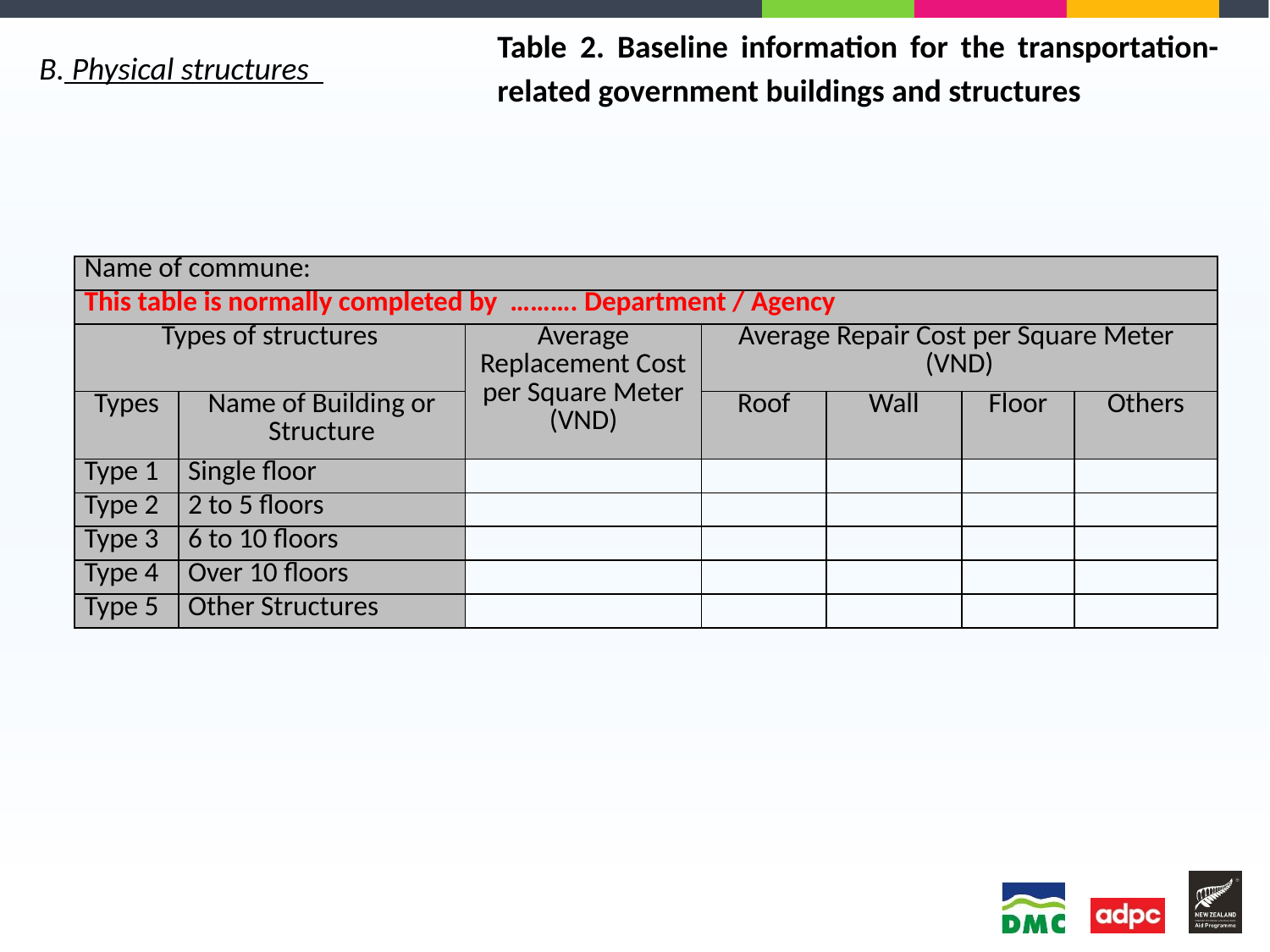

Table 2. Baseline information for the transportation-related government buildings and structures
B. Physical structures
| Name of commune: |  |  |  |  |  |  |
| --- | --- | --- | --- | --- | --- | --- |
| This table is normally completed by ………. Department / Agency |  |  |  |  |  |  |
| Types of structures |  | Average Replacement Cost per Square Meter (VND) | Average Repair Cost per Square Meter (VND) |  |  |  |
| Types | Name of Building or Structure |  | Roof | Wall | Floor | Others |
| Type 1 | Single floor |  |  |  |  |  |
| Type 2 | 2 to 5 floors |  |  |  |  |  |
| Type 3 | 6 to 10 floors |  |  |  |  |  |
| Type 4 | Over 10 floors |  |  |  |  |  |
| Type 5 | Other Structures |  |  |  |  |  |